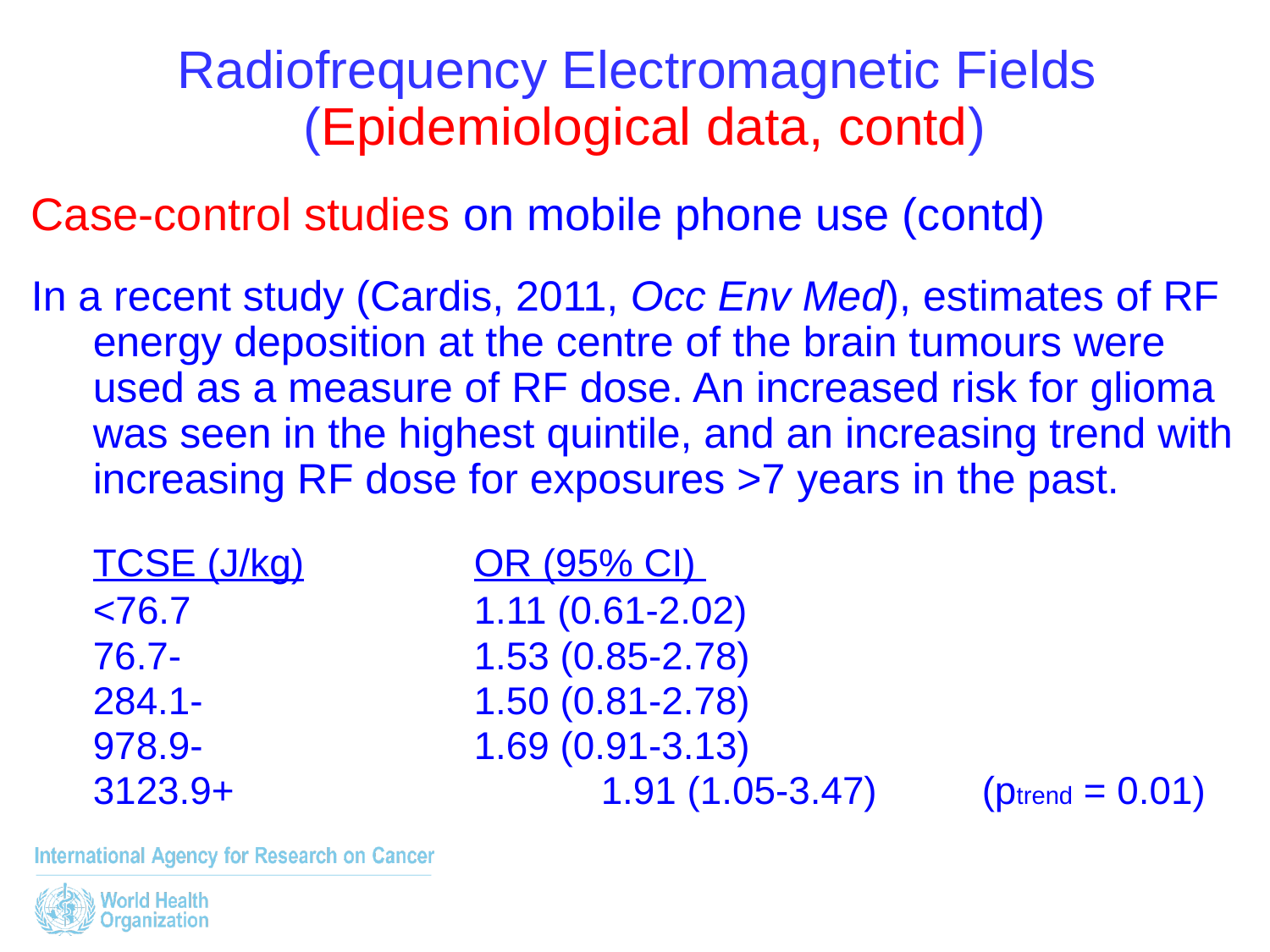

Radiofrequency Electromagnetic Fields
 (Epidemiological data, contd)
Case-control studies on mobile phone use (contd)

In a recent study (Cardis, 2011, Occ Env Med), estimates of RF energy deposition at the centre of the brain tumours were used as a measure of RF dose. An increased risk for glioma was seen in the highest quintile, and an increasing trend with increasing RF dose for exposures >7 years in the past.

	TCSE (J/kg)		OR (95% CI)
	<76.7			1.11 (0.61-2.02)
	76.7-			1.53 (0.85-2.78)
	284.1-			1.50 (0.81-2.78)
	978.9-			1.69 (0.91-3.13)
	3123.9+			1.91 (1.05-3.47)	(ptrend = 0.01)